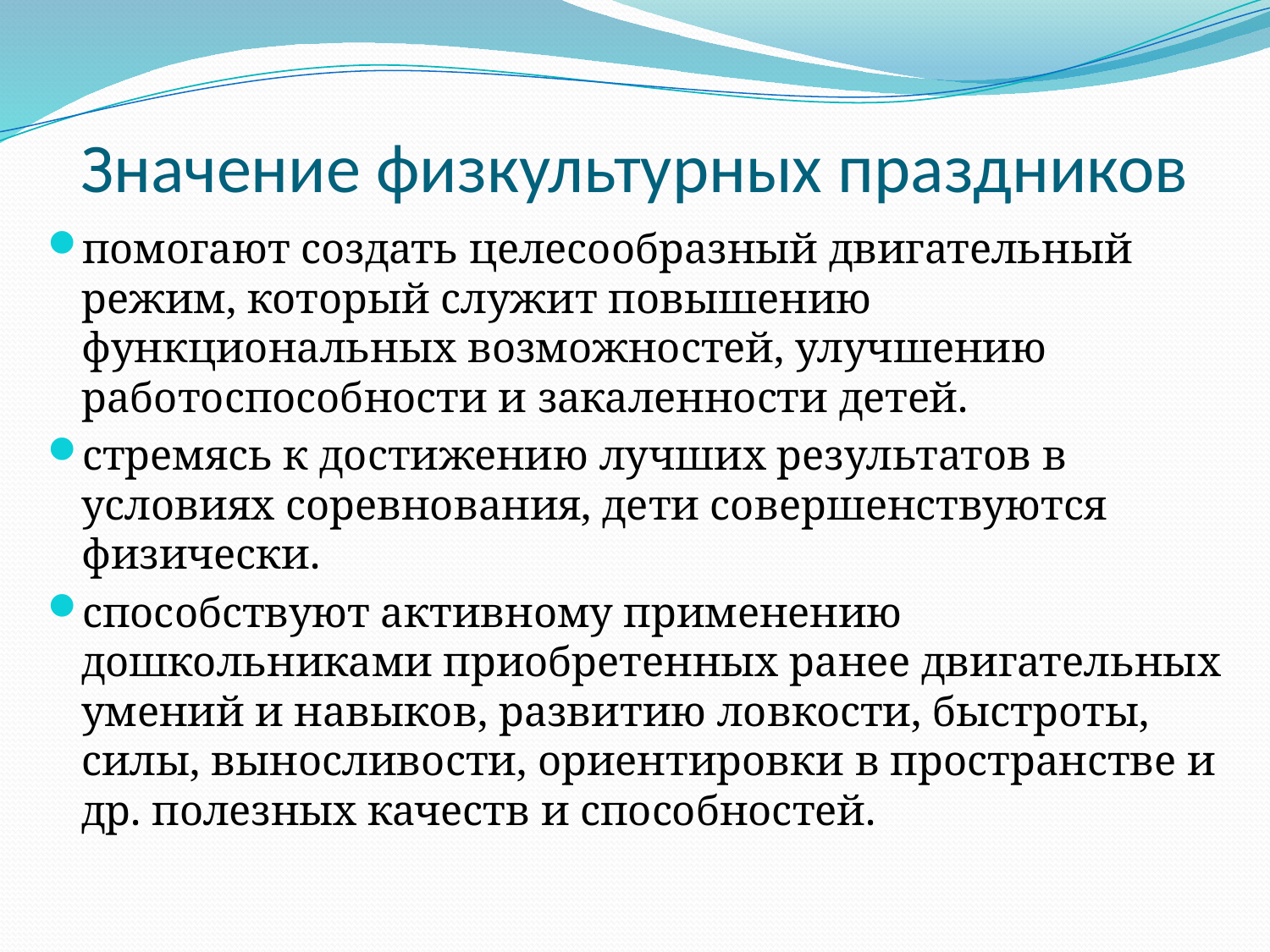

# Значение физкультурных праздников
помогают создать целесообразный двигательный режим, который служит повышению функциональных возможностей, улучшению работоспособности и закаленности детей.
стремясь к достижению лучших результатов в условиях соревнования, дети совершенствуются физически.
способствуют активному применению дошкольниками приобретенных ранее двигательных умений и навыков, развитию ловкости, быстроты, силы, выносливости, ориентировки в пространстве и др. полезных качеств и способностей.